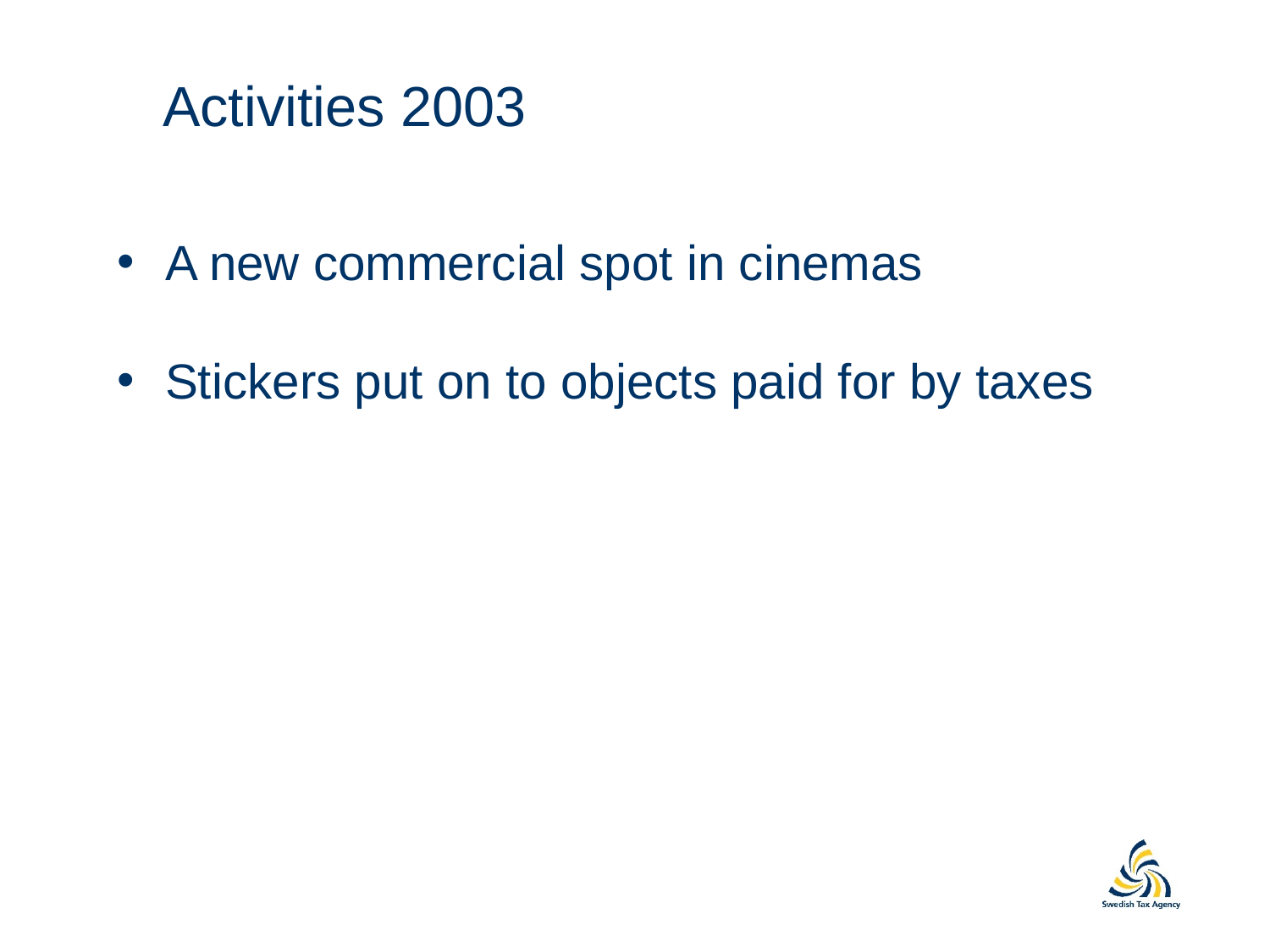

# Activities 2003
A new commercial spot in cinemas

Stickers put on to objects paid for by taxes
70